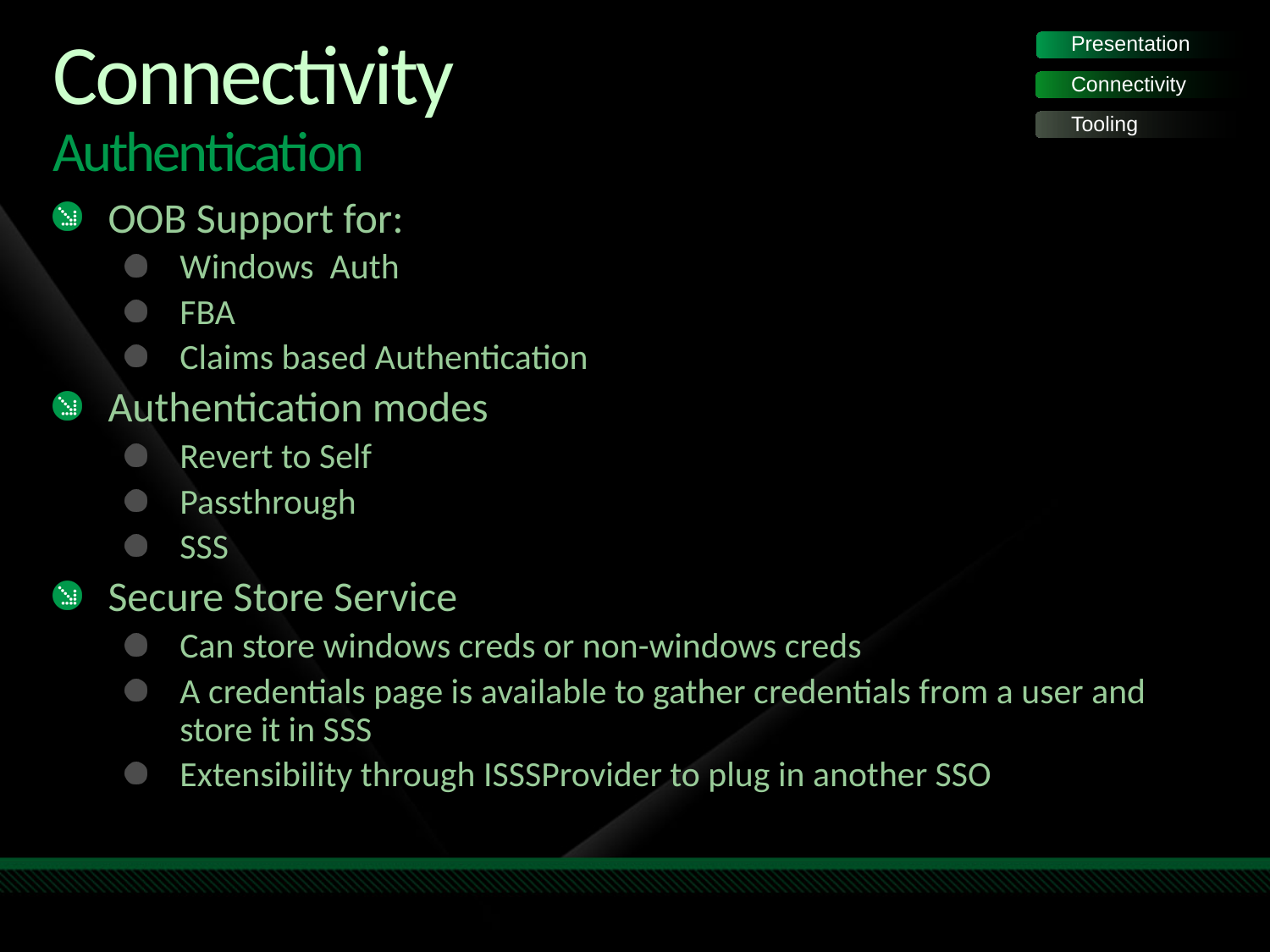

# Connectivity Authentication

Presentation

Connectivity

Tooling
OOB Support for:
Windows  Auth
FBA
Claims based Authentication
Authentication modes
Revert to Self
Passthrough
SSS
Secure Store Service
Can store windows creds or non-windows creds
A credentials page is available to gather credentials from a user and store it in SSS
Extensibility through ISSSProvider to plug in another SSO